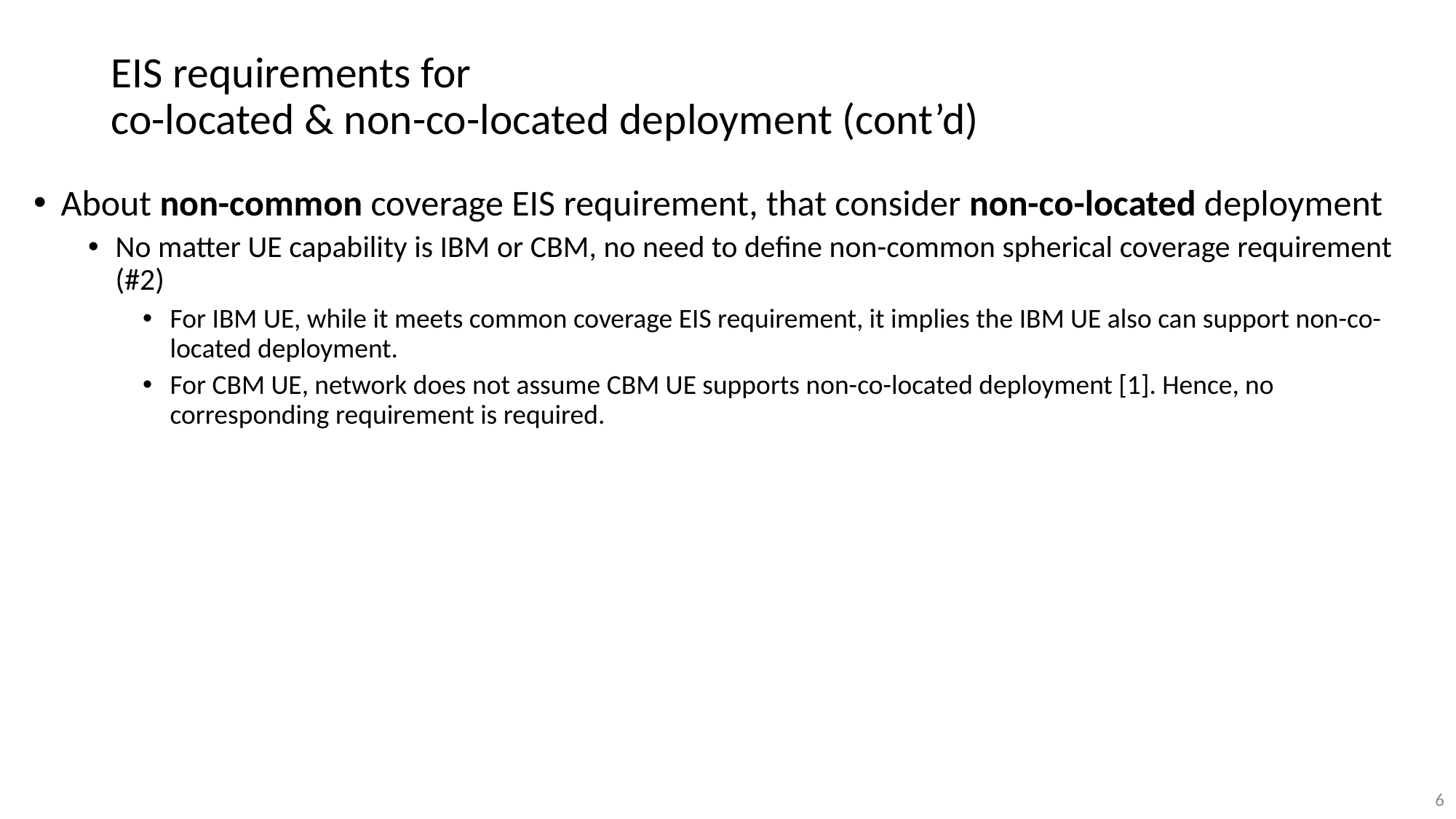

# EIS requirements for co-located & non-co-located deployment (cont’d)
About non-common coverage EIS requirement, that consider non-co-located deployment
No matter UE capability is IBM or CBM, no need to define non-common spherical coverage requirement (#2)
For IBM UE, while it meets common coverage EIS requirement, it implies the IBM UE also can support non-co-located deployment.
For CBM UE, network does not assume CBM UE supports non-co-located deployment [1]. Hence, no corresponding requirement is required.
6